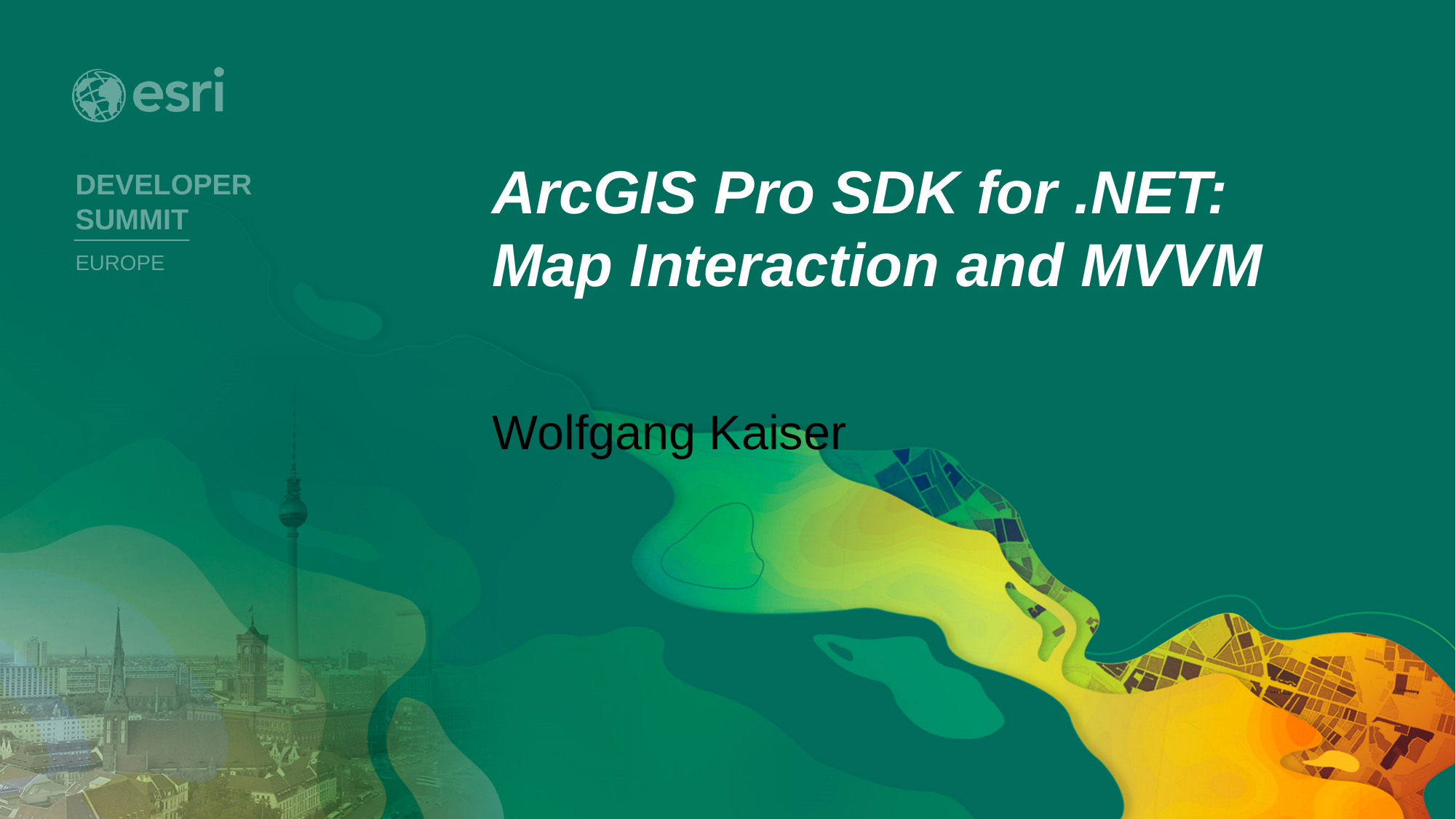

# ArcGIS Pro SDK for .NET: Map Interaction and MVVM
Wolfgang Kaiser